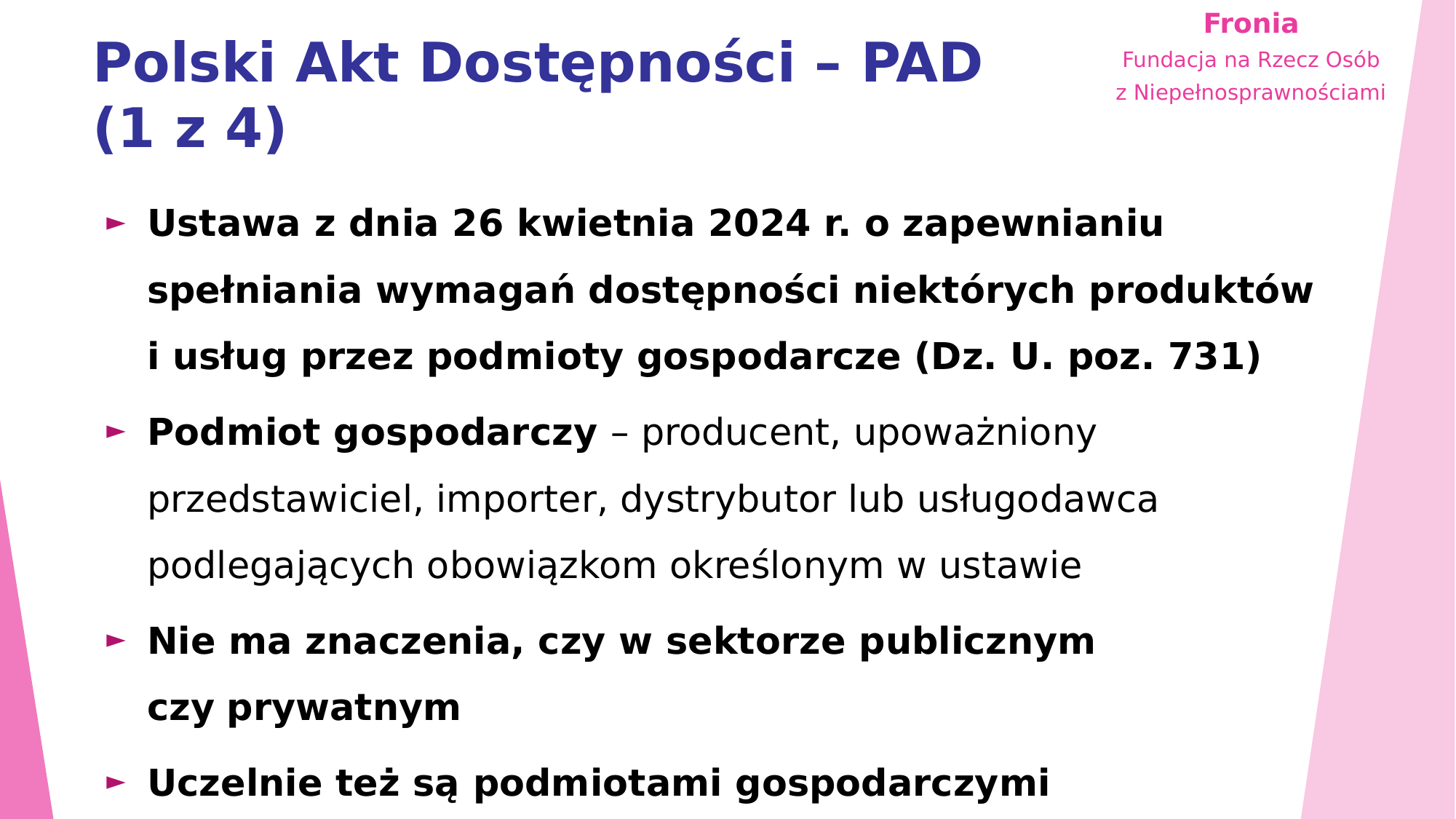

# Polski Akt Dostępności – PAD (1 z 4)
Ustawa z dnia 26 kwietnia 2024 r. o zapewnianiu spełniania wymagań dostępności niektórych produktów i usług przez podmioty gospodarcze (Dz. U. poz. 731)
Podmiot gospodarczy – producent, upoważniony przedstawiciel, importer, dystrybutor lub usługodawca podlegających obowiązkom określonym w ustawie
Nie ma znaczenia, czy w sektorze publicznym czy prywatnym
Uczelnie też są podmiotami gospodarczymi